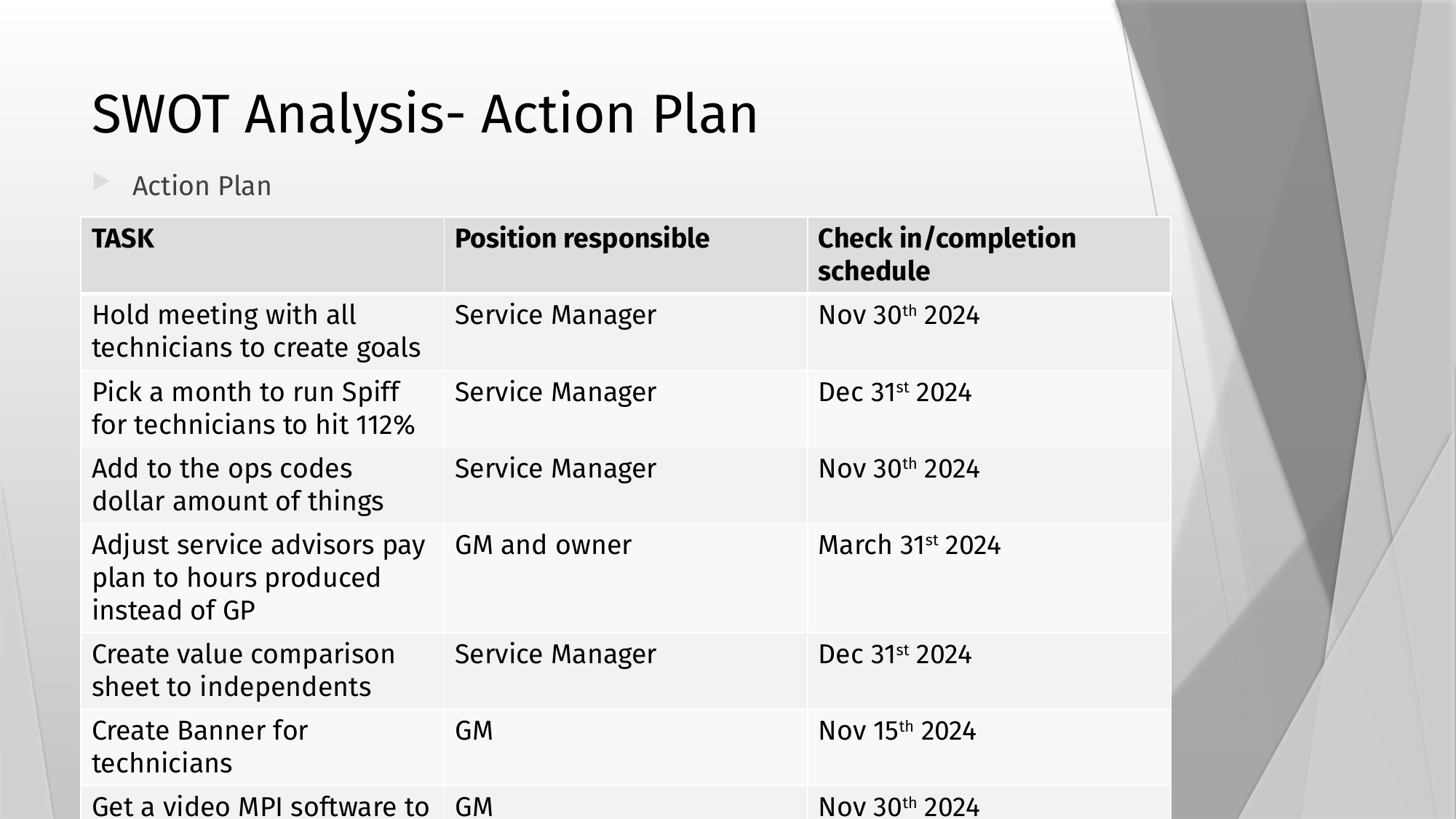

# SWOT Analysis- Action Plan
Action Plan

| TASK | Position responsible | Check in/completion schedule |
| --- | --- | --- |
| Hold meeting with all technicians to create goals | Service Manager | Nov 30th 2024 |
| Pick a month to run Spiff for technicians to hit 112% | Service Manager | Dec 31st 2024 |
| Add to the ops codes dollar amount of things | Service Manager | Nov 30th 2024 |
| Adjust service advisors pay plan to hours produced instead of GP | GM and owner | March 31st 2024 |
| Create value comparison sheet to independents | Service Manager | Dec 31st 2024 |
| Create Banner for technicians | GM | Nov 15th 2024 |
| Get a video MPI software to have technicians | GM | Nov 30th 2024 |